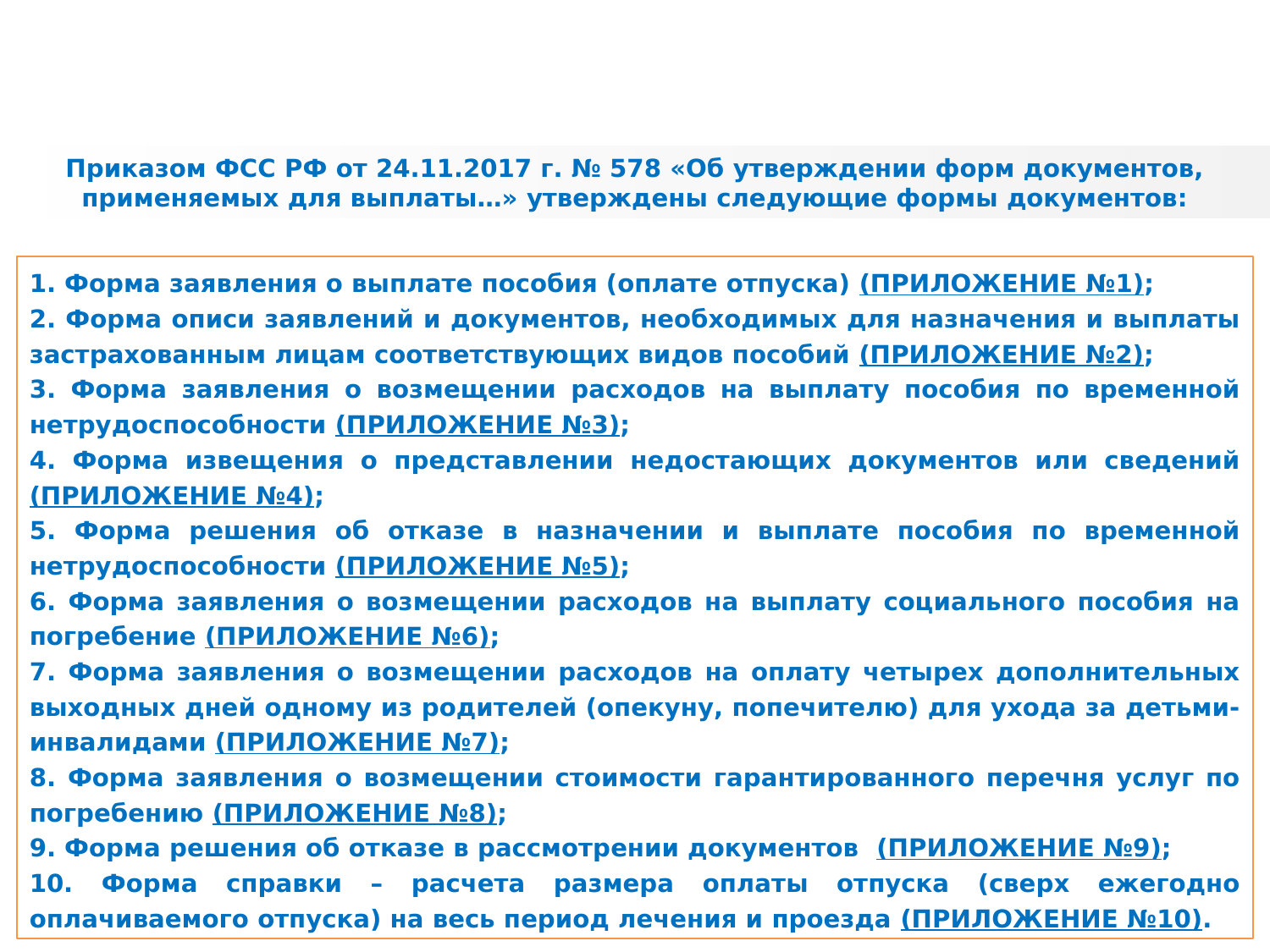

Приказом ФСС РФ от 24.11.2017 г. № 578 «Об утверждении форм документов, применяемых для выплаты…» утверждены следующие формы документов:
1. Форма заявления о выплате пособия (оплате отпуска) (ПРИЛОЖЕНИЕ №1);
2. Форма описи заявлений и документов, необходимых для назначения и выплаты застрахованным лицам соответствующих видов пособий (ПРИЛОЖЕНИЕ №2);
3. Форма заявления о возмещении расходов на выплату пособия по временной нетрудоспособности (ПРИЛОЖЕНИЕ №3);
4. Форма извещения о представлении недостающих документов или сведений (ПРИЛОЖЕНИЕ №4);
5. Форма решения об отказе в назначении и выплате пособия по временной нетрудоспособности (ПРИЛОЖЕНИЕ №5);
6. Форма заявления о возмещении расходов на выплату социального пособия на погребение (ПРИЛОЖЕНИЕ №6);
7. Форма заявления о возмещении расходов на оплату четырех дополнительных выходных дней одному из родителей (опекуну, попечителю) для ухода за детьми-инвалидами (ПРИЛОЖЕНИЕ №7);
8. Форма заявления о возмещении стоимости гарантированного перечня услуг по погребению (ПРИЛОЖЕНИЕ №8);
9. Форма решения об отказе в рассмотрении документов  (ПРИЛОЖЕНИЕ №9);
10. Форма справки – расчета размера оплаты отпуска (сверх ежегодно оплачиваемого отпуска) на весь период лечения и проезда (ПРИЛОЖЕНИЕ №10).